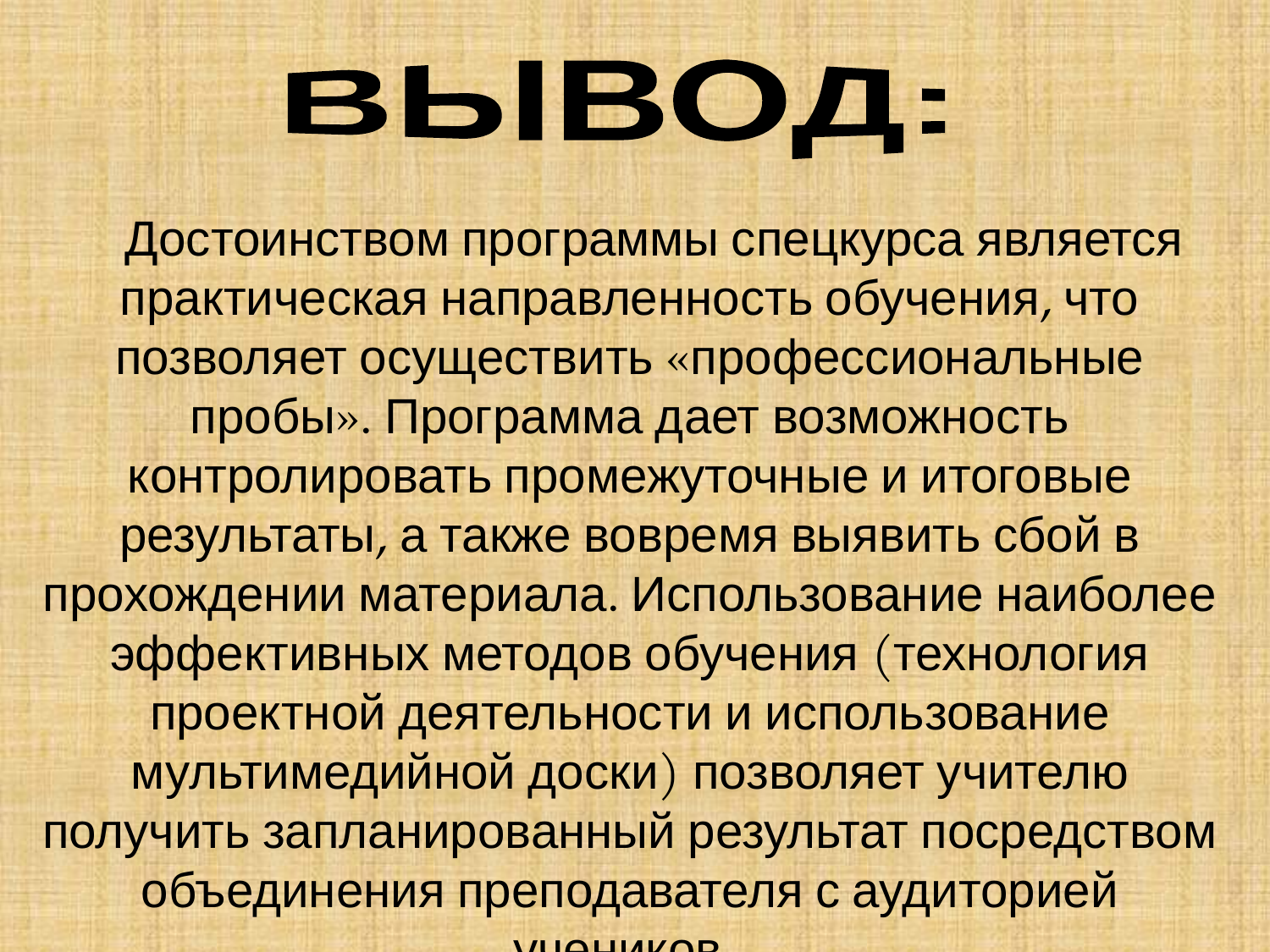

ВЫВОД:
    Достоинством программы спецкурса является практическая направленность обучения, что позволяет осуществить «профессиональные пробы». Программа дает возможность контролировать промежуточные и итоговые результаты, а также вовремя выявить сбой в прохождении материала. Использование наиболее эффективных методов обучения (технология проектной деятельности и использование мультимедийной доски) позволяет учителю получить запланированный результат посредством объединения преподавателя с аудиторией учеников.